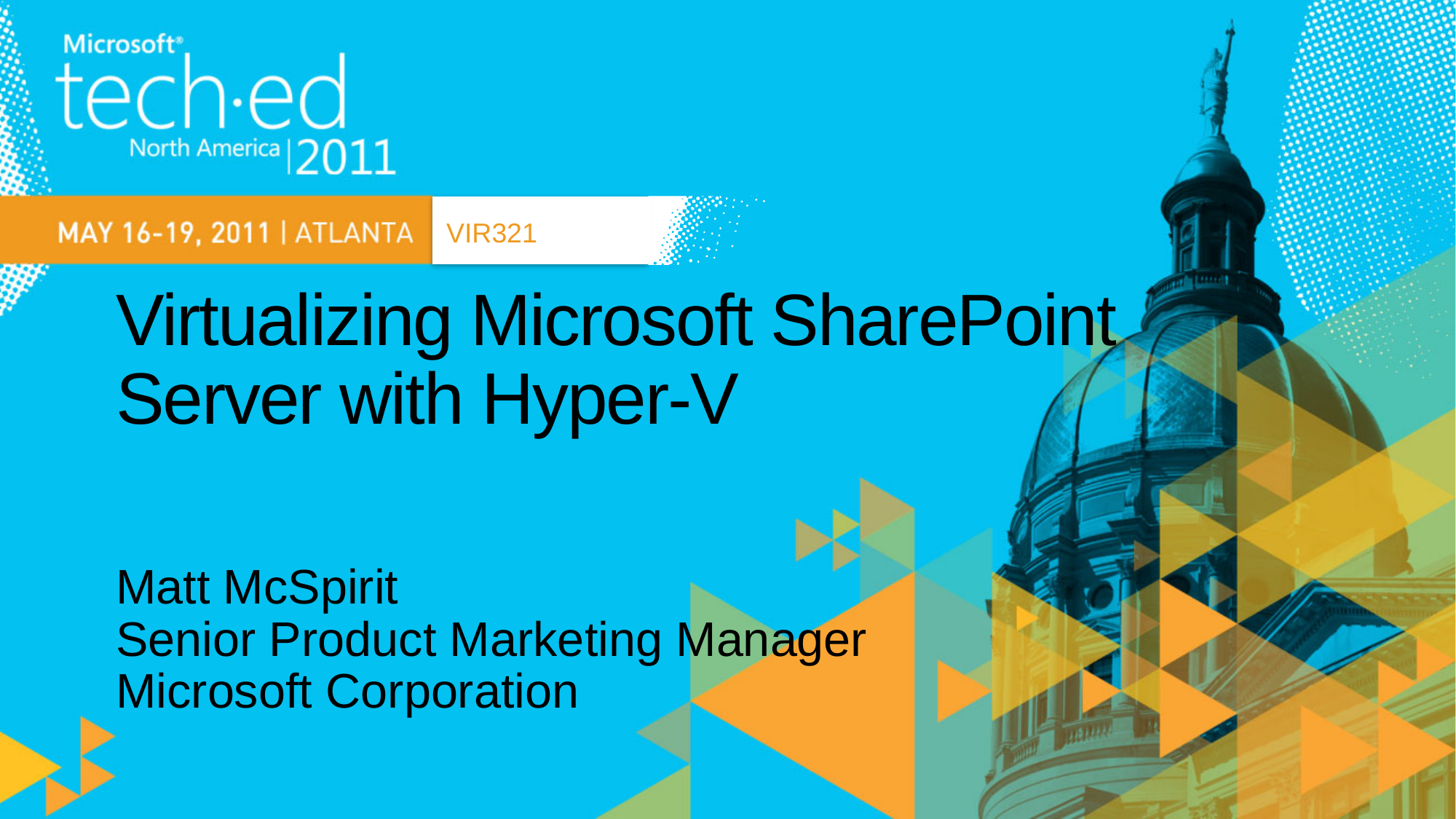

VIR321
# Virtualizing Microsoft SharePoint Server with Hyper-V
Matt McSpirit
Senior Product Marketing Manager
Microsoft Corporation